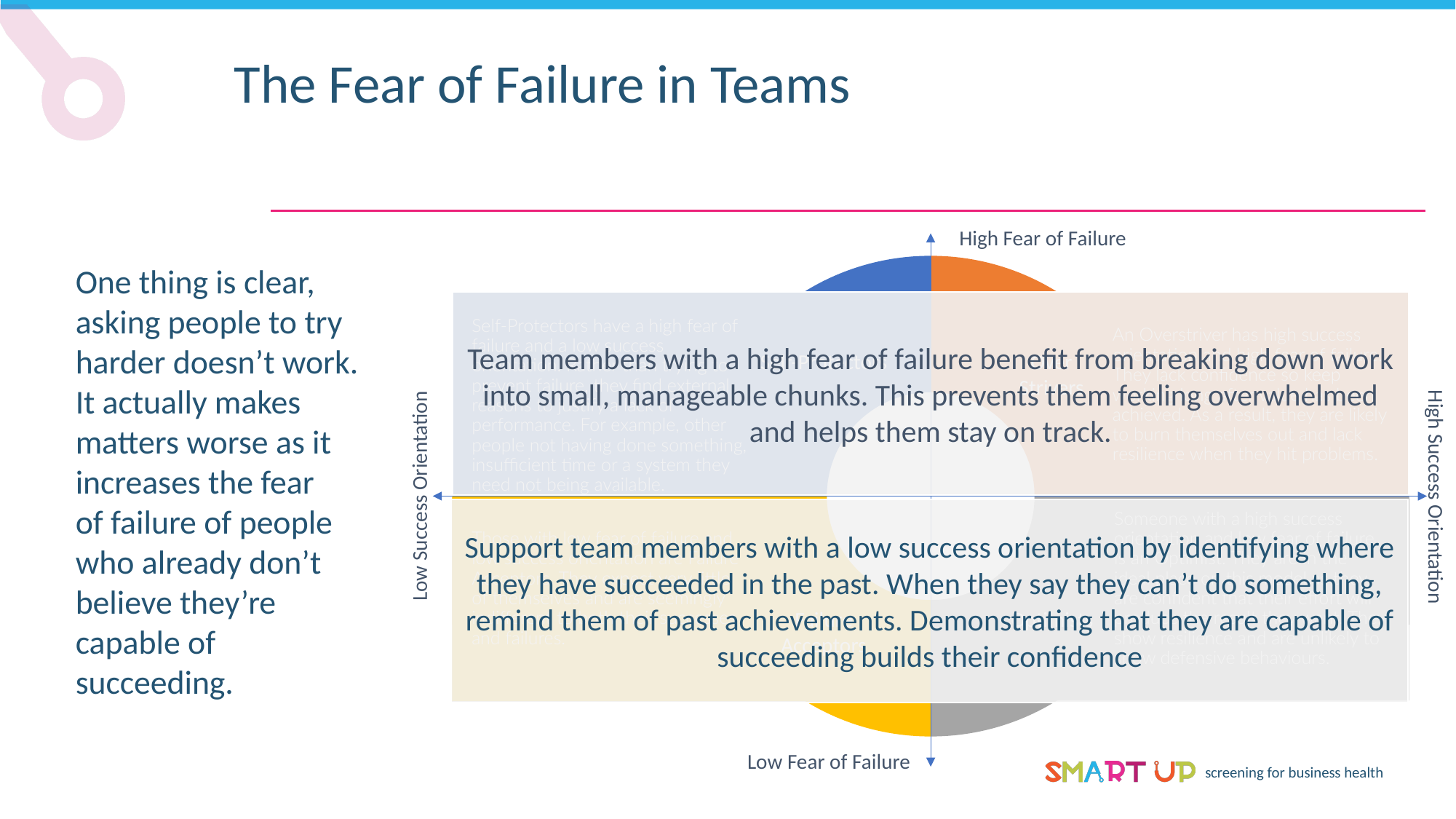

The Fear of Failure in Teams
High Fear of Failure
One thing is clear, asking people to try harder doesn’t work. It actually makes matters worse as it increases the fear
of failure of people who already don’t believe they’re capable of succeeding.

Team members with a high fear of failure benefit from breaking down work into small, manageable chunks. This prevents them feeling overwhelmed and helps them stay on track.

Self-Protectors have a high fear of failure and a low success orientation. Rather than trying to prevent failure, they find external reasons to justify a lack of performance. For example, other people not having done something, insufficient time or a system they need not being available.
An Overstriver has high success orientation and high fear of failure. They lack confidence so keep working long after value has been achieved. As a result, they are likely to burn themselves out and lack resilience when they hit problems.
Self-Protectors
Over
Strivers
Low Success Orientation
High Success Orientation

Support team members with a low success orientation by identifying where they have succeeded in the past. When they say they can’t do something, remind them of past achievements. Demonstrating that they are capable of succeeding builds their confidence
Someone with a high success orientation and low fear of failure is an Optimist. They are in the ideal place on this model as they are confident that their effort will produce the result they want. They show resilience and are unlikely to show defensive behaviours.
Those with low fear of failure and low success orientation are Failure Acceptors. They expect very little of themselves and are seemingly indifferent to both their successes and failures.
Failure
Acceptors
Optimists
Low Fear of Failure